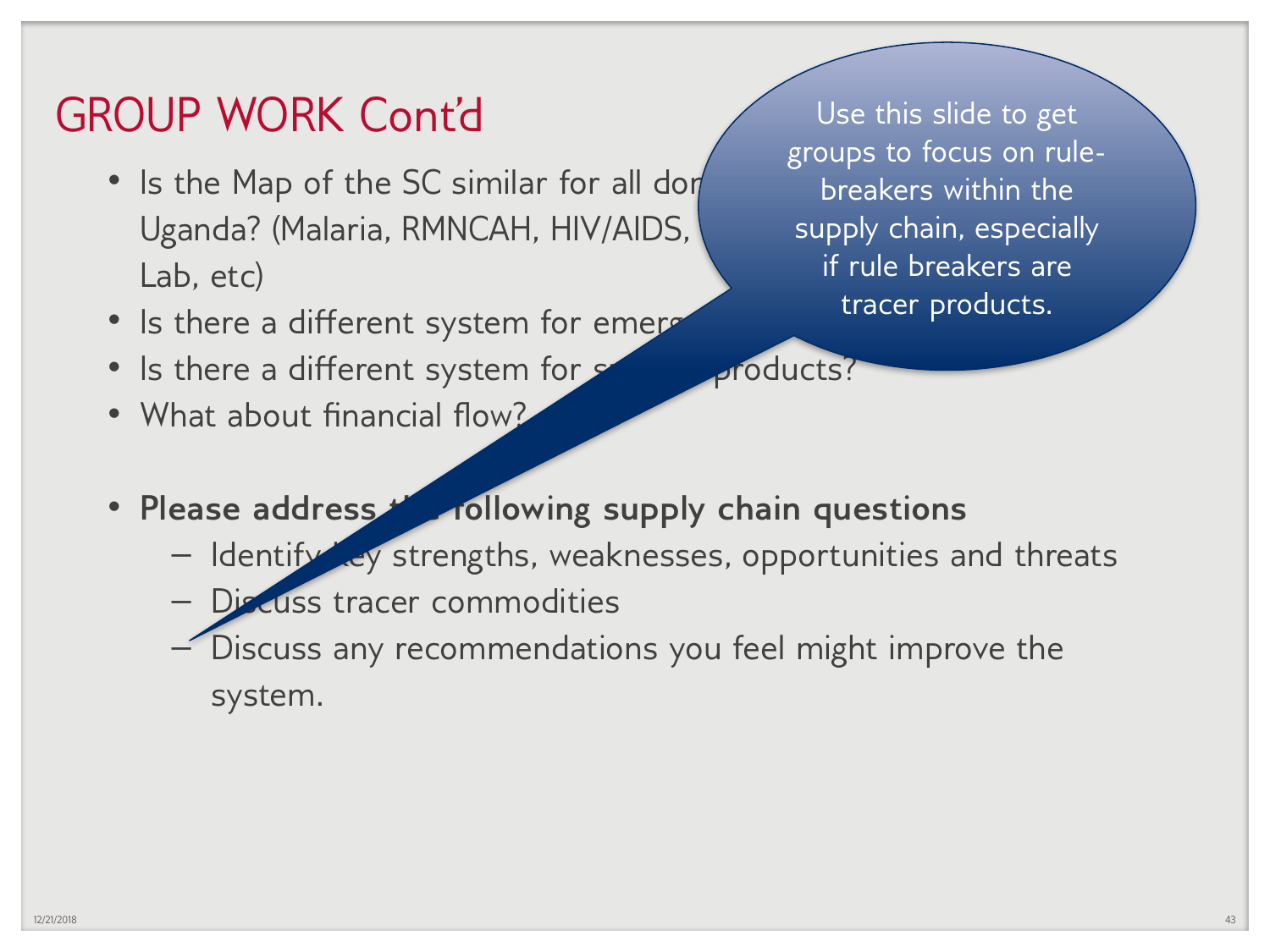

# GROUP WORK Cont’d
Use this slide to get groups to focus on rule-breakers within the supply chain, especially if rule breakers are tracer products.
Is the Map of the SC similar for all donor supported programs in Uganda? (Malaria, RMNCAH, HIV/AIDS, Nutrition, Vaccines, EMHS, TB, Lab, etc)
Is there a different system for emergency orders?
Is there a different system for specific products?
What about financial flow?

Please address the following supply chain questions
Identify key strengths, weaknesses, opportunities and threats
Discuss tracer commodities
Discuss any recommendations you feel might improve the system.

12/21/2018
43